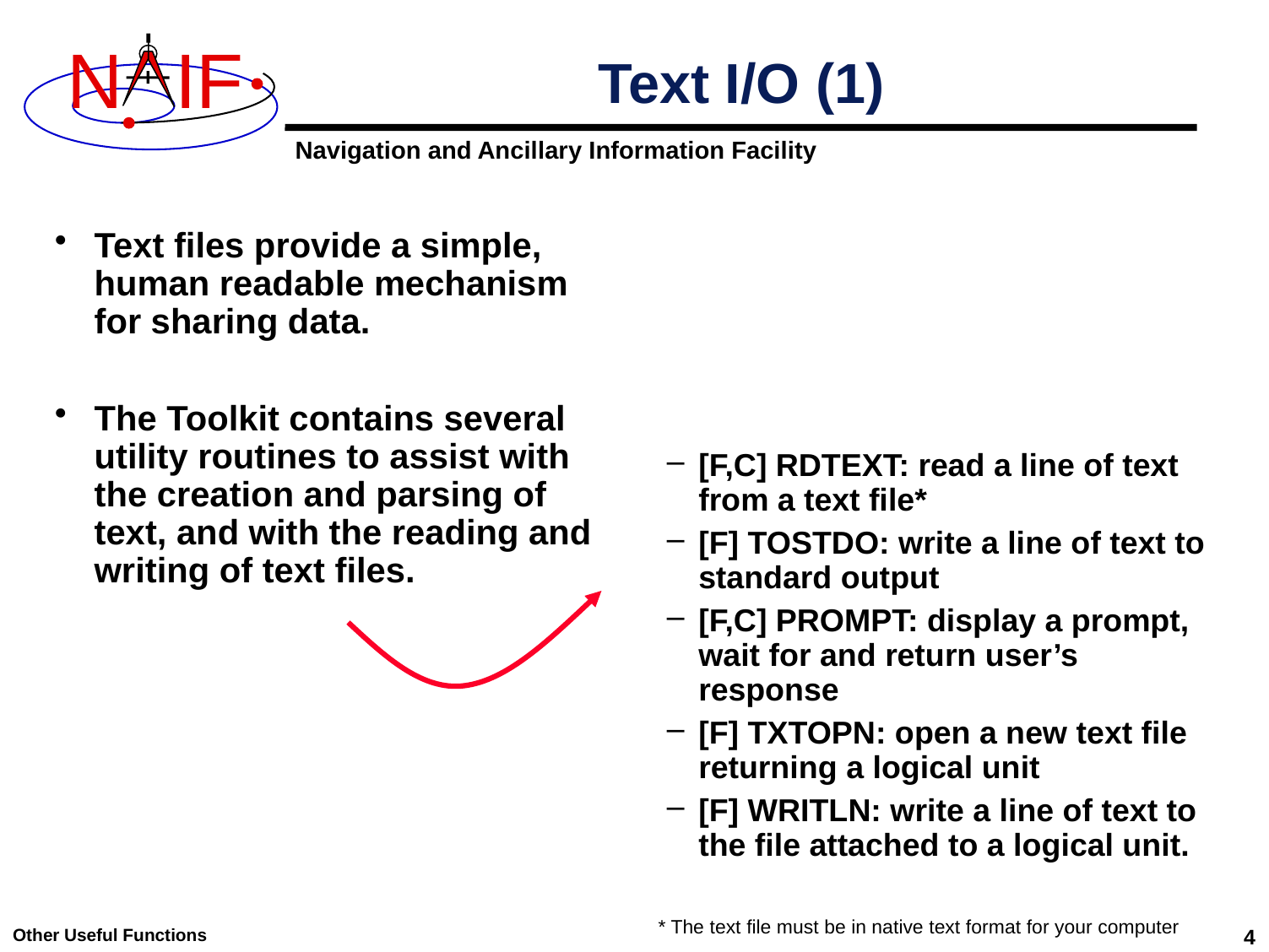

# Text I/O (1)
Text files provide a simple, human readable mechanism for sharing data.

The Toolkit contains several utility routines to assist with the creation and parsing of text, and with the reading and writing of text files.
[F,C] RDTEXT: read a line of text from a text file*
[F] TOSTDO: write a line of text to standard output
[F,C] PROMPT: display a prompt, wait for and return user’s response
[F] TXTOPN: open a new text file returning a logical unit
[F] WRITLN: write a line of text to the file attached to a logical unit.

* The text file must be in native text format for your computer
Other Useful Functions
4